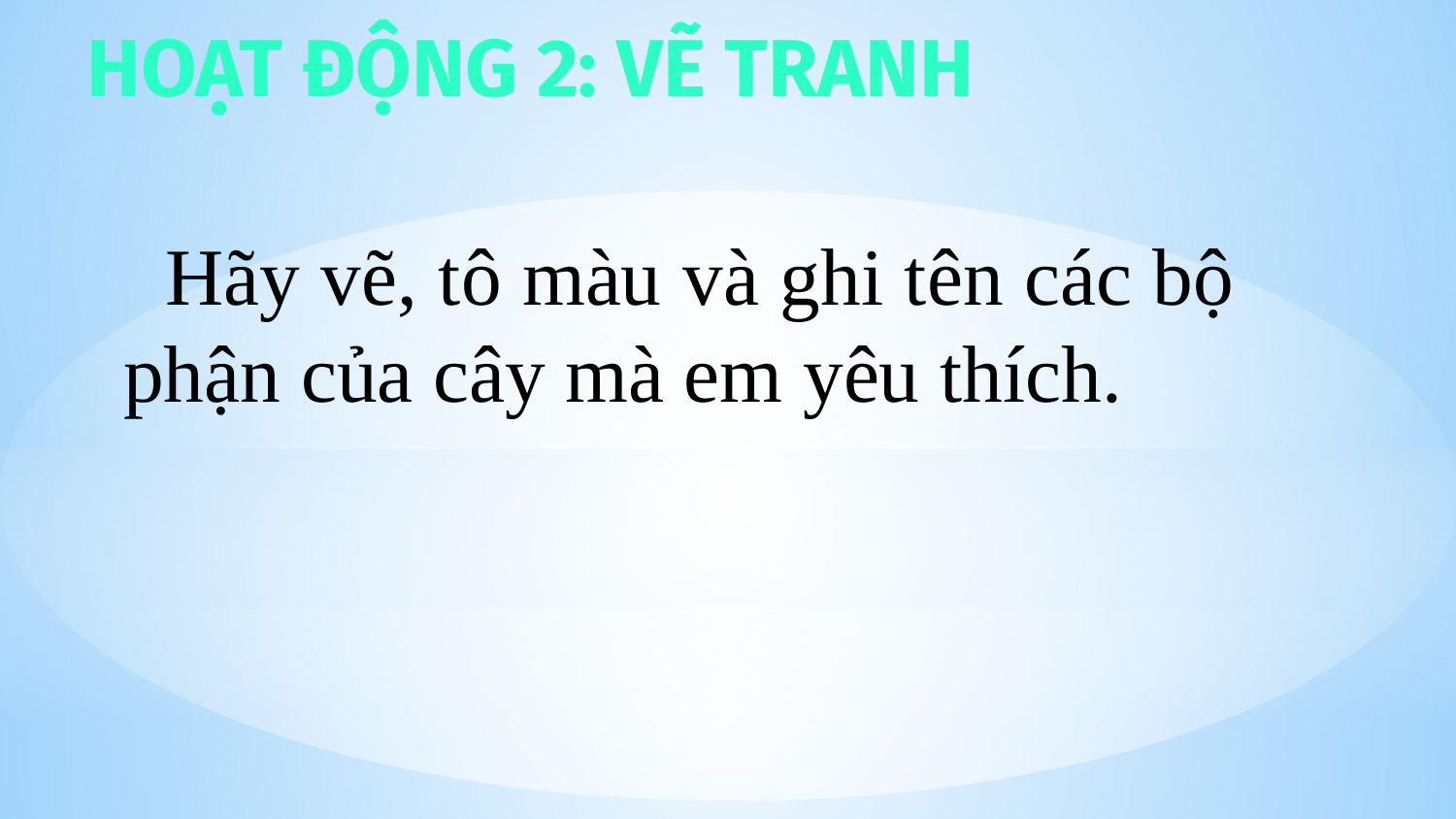

Hoạt động 2: Vẽ tranh

  Hãy vẽ, tô màu và ghi tên các bộ phận của cây mà em yêu thích.